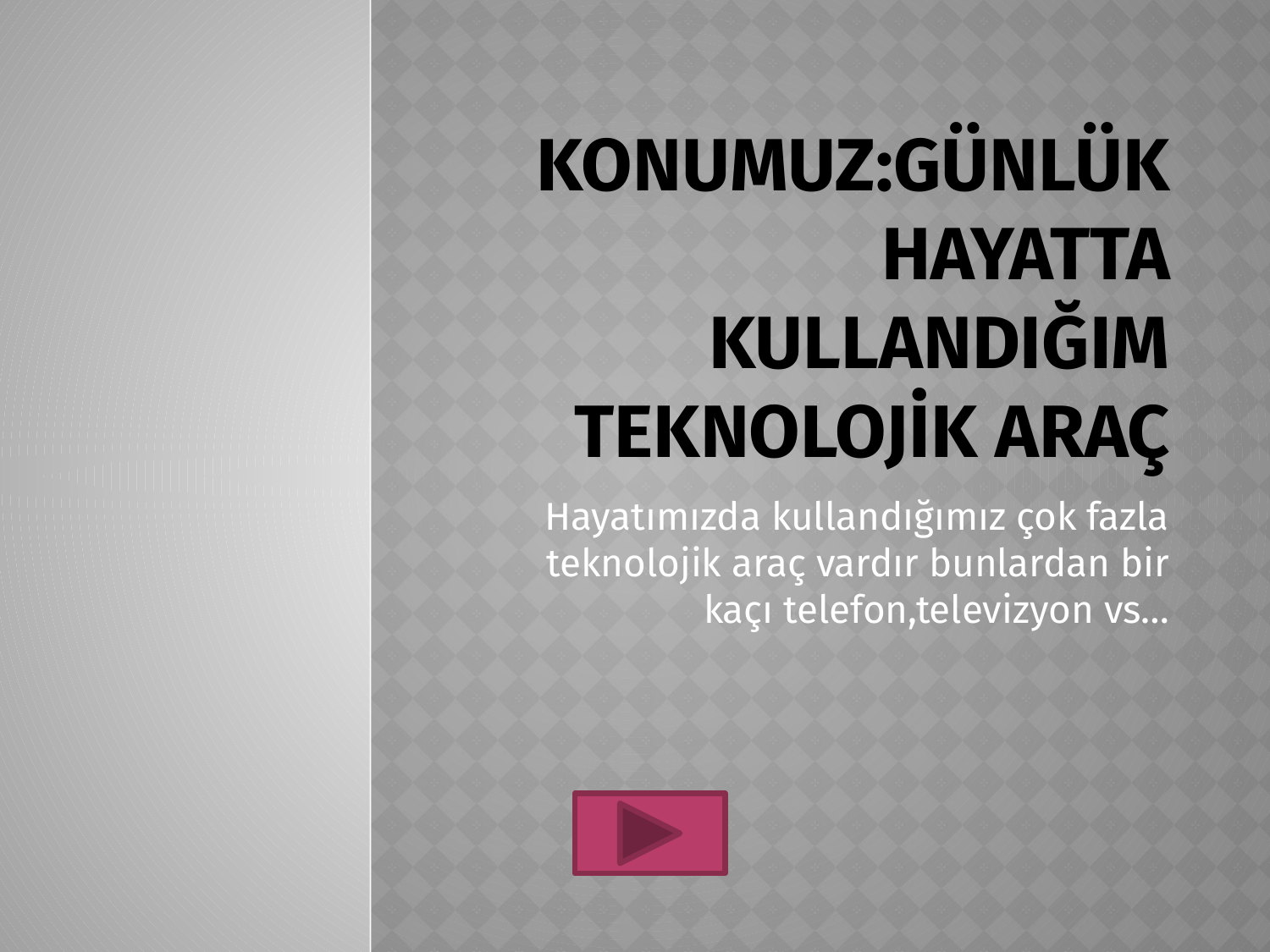

# Konumuz:Günlük Hayatta Kullandığım Teknolojik Araç
Hayatımızda kullandığımız çok fazla teknolojik araç vardır bunlardan bir kaçı telefon,televizyon vs…